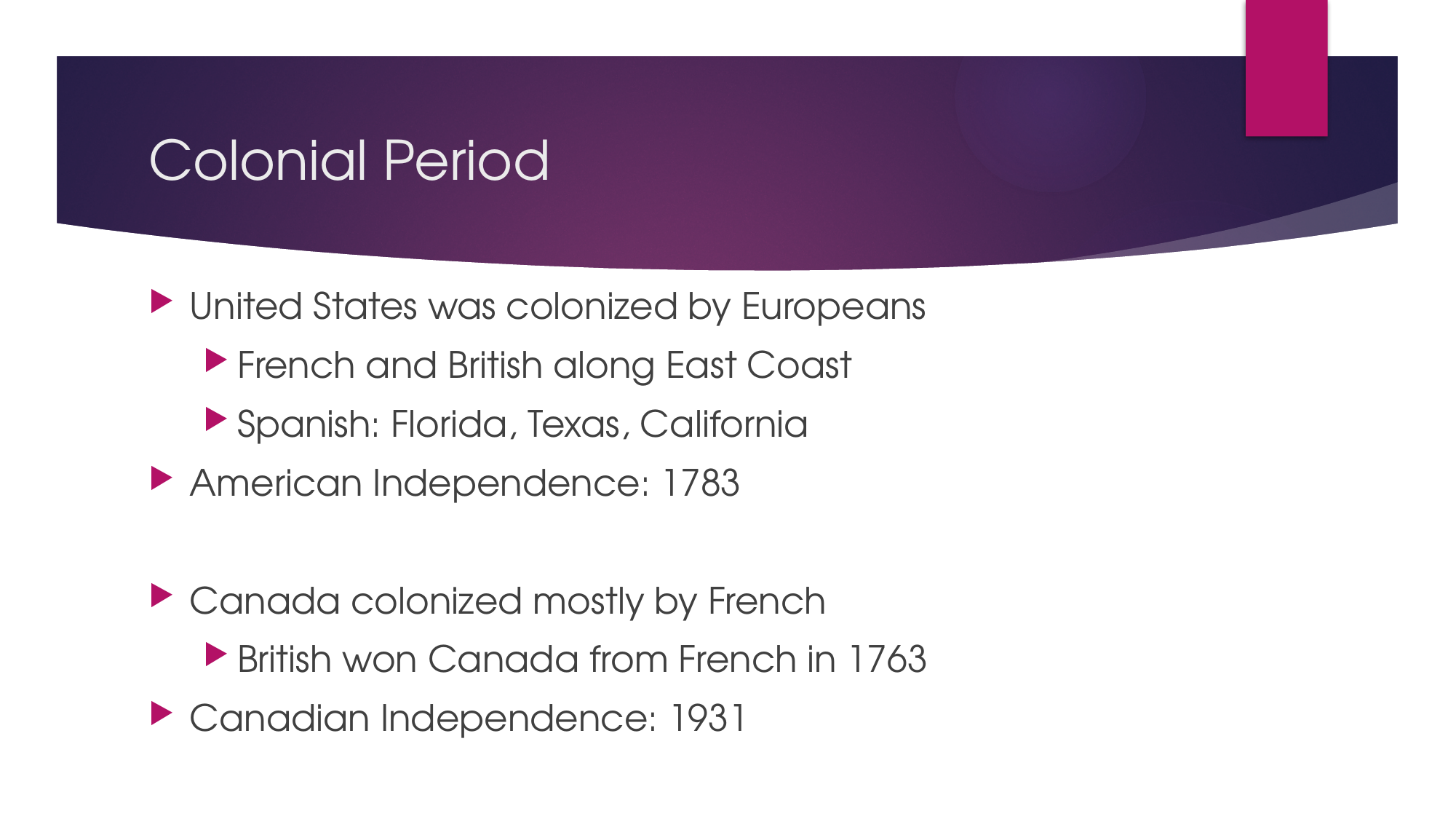

# Colonial Period
United States was colonized by Europeans
French and British along East Coast
Spanish: Florida, Texas, California
American Independence: 1783

Canada colonized mostly by French
British won Canada from French in 1763
Canadian Independence: 1931